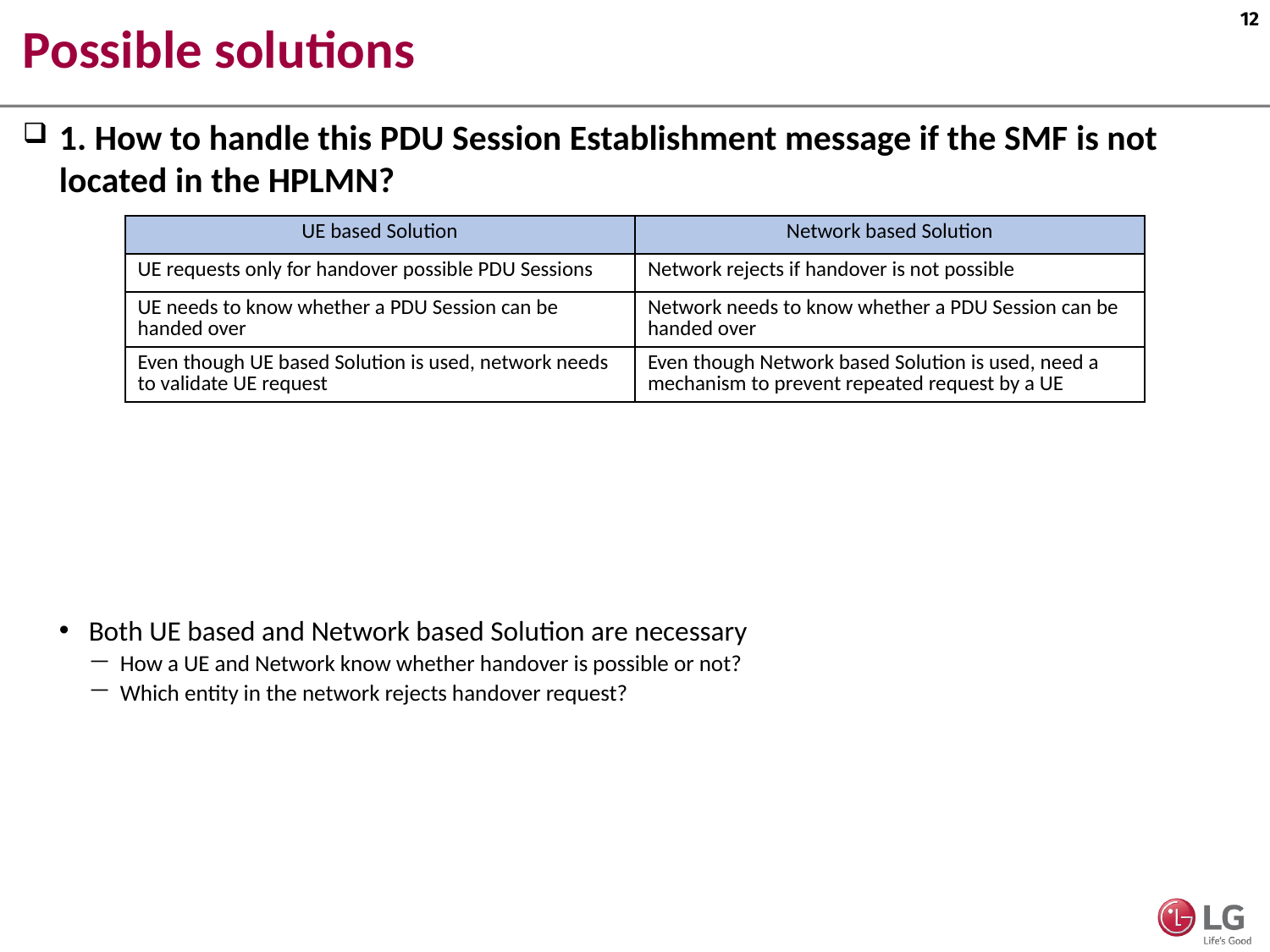

# Possible solutions
1. How to handle this PDU Session Establishment message if the SMF is not located in the HPLMN?

Both UE based and Network based Solution are necessary
How a UE and Network know whether handover is possible or not?
Which entity in the network rejects handover request?
| UE based Solution | Network based Solution |
| --- | --- |
| UE requests only for handover possible PDU Sessions | Network rejects if handover is not possible |
| UE needs to know whether a PDU Session can be handed over | Network needs to know whether a PDU Session can be handed over |
| Even though UE based Solution is used, network needs to validate UE request | Even though Network based Solution is used, need a mechanism to prevent repeated request by a UE |